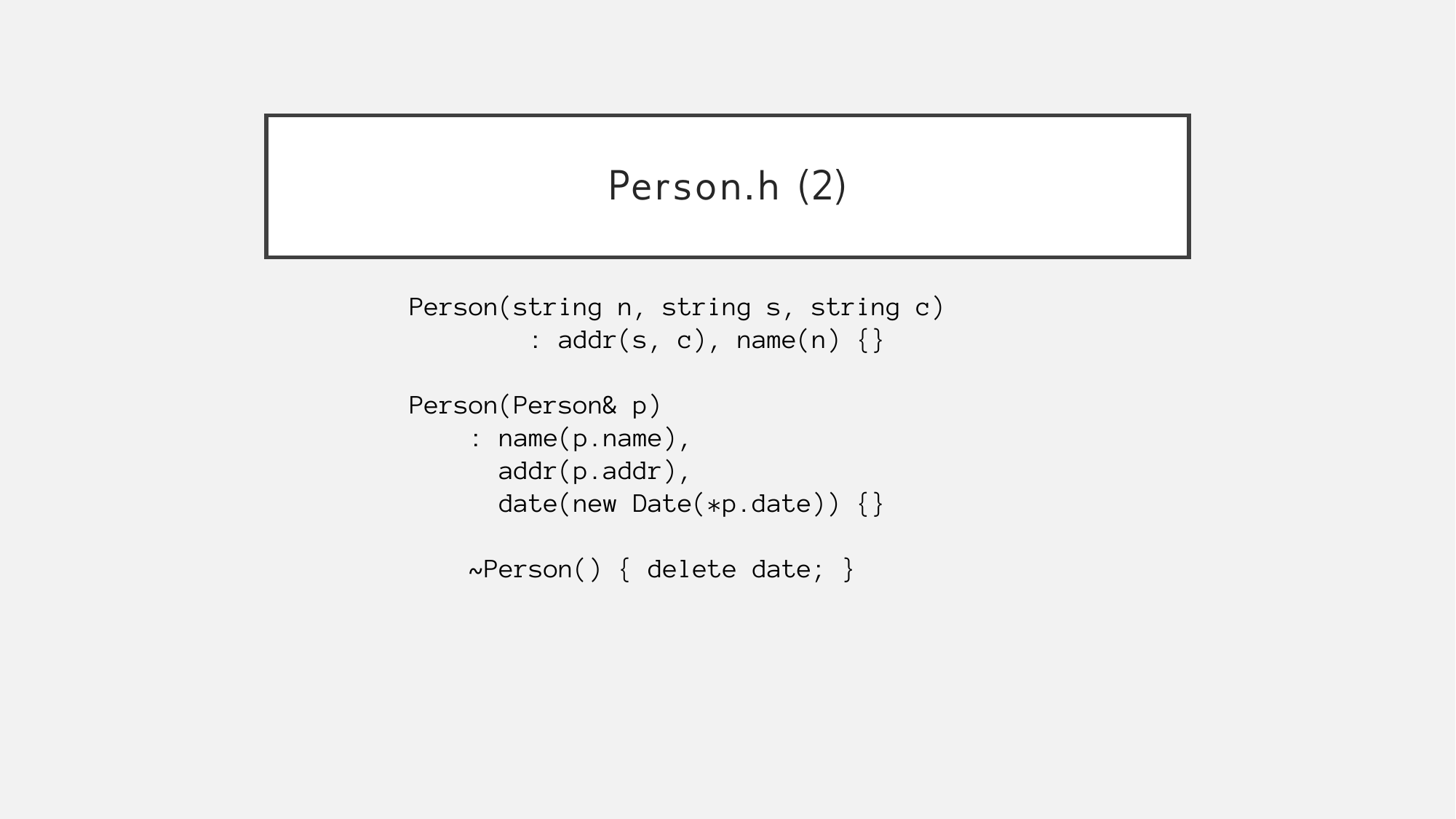

# Person.h (2)
Person(string n, string s, string c)
        : addr(s, c), name(n) {}

Person(Person& p)
    : name(p.name),
      addr(p.addr),
      date(new Date(*p.date)) {}

    ~Person() { delete date; }